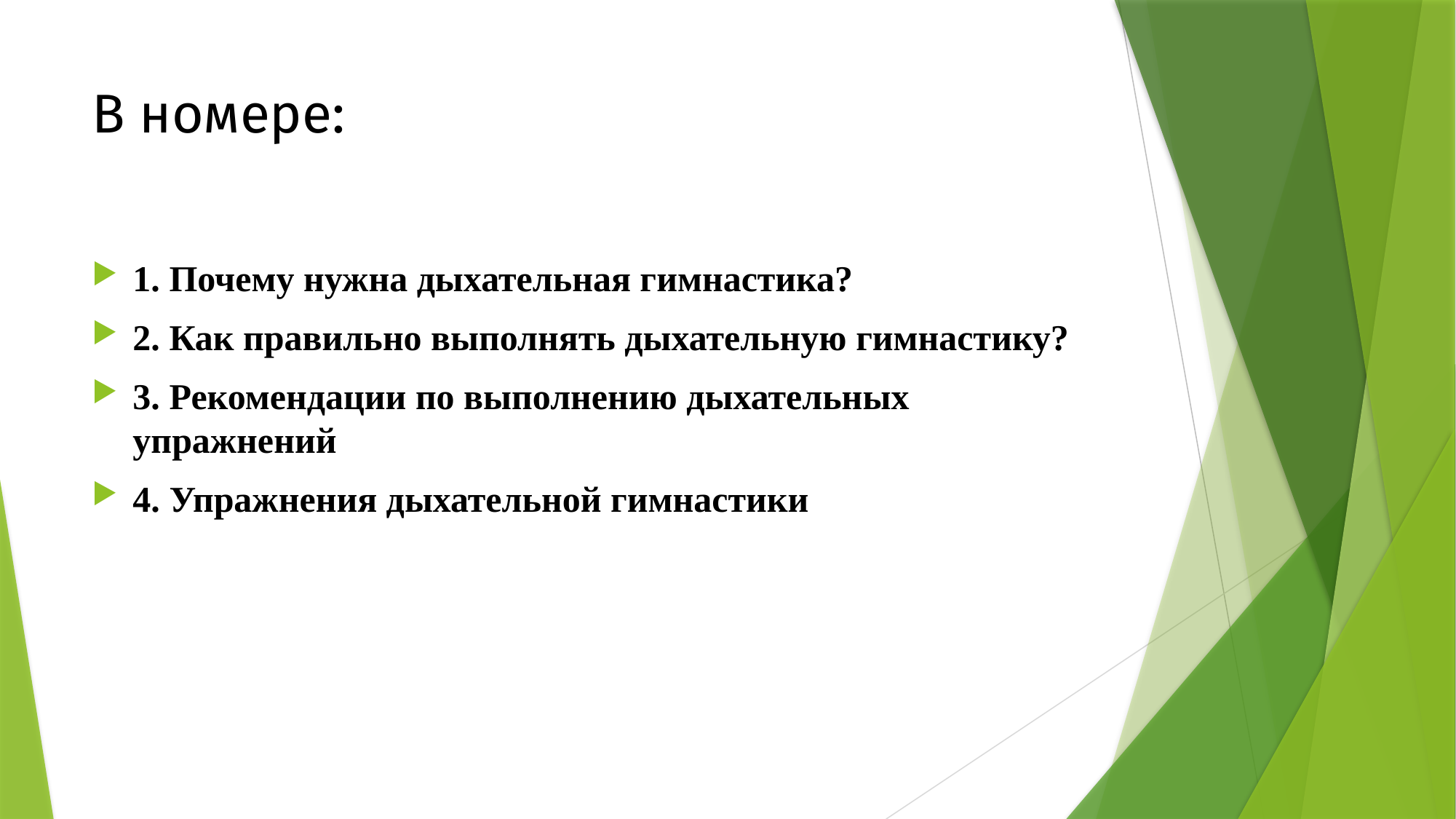

# В номере:
1. Почему нужна дыхательная гимнастика?
2. Как правильно выполнять дыхательную гимнастику?
3. Рекомендации по выполнению дыхательных упражнений
4. Упражнения дыхательной гимнастики